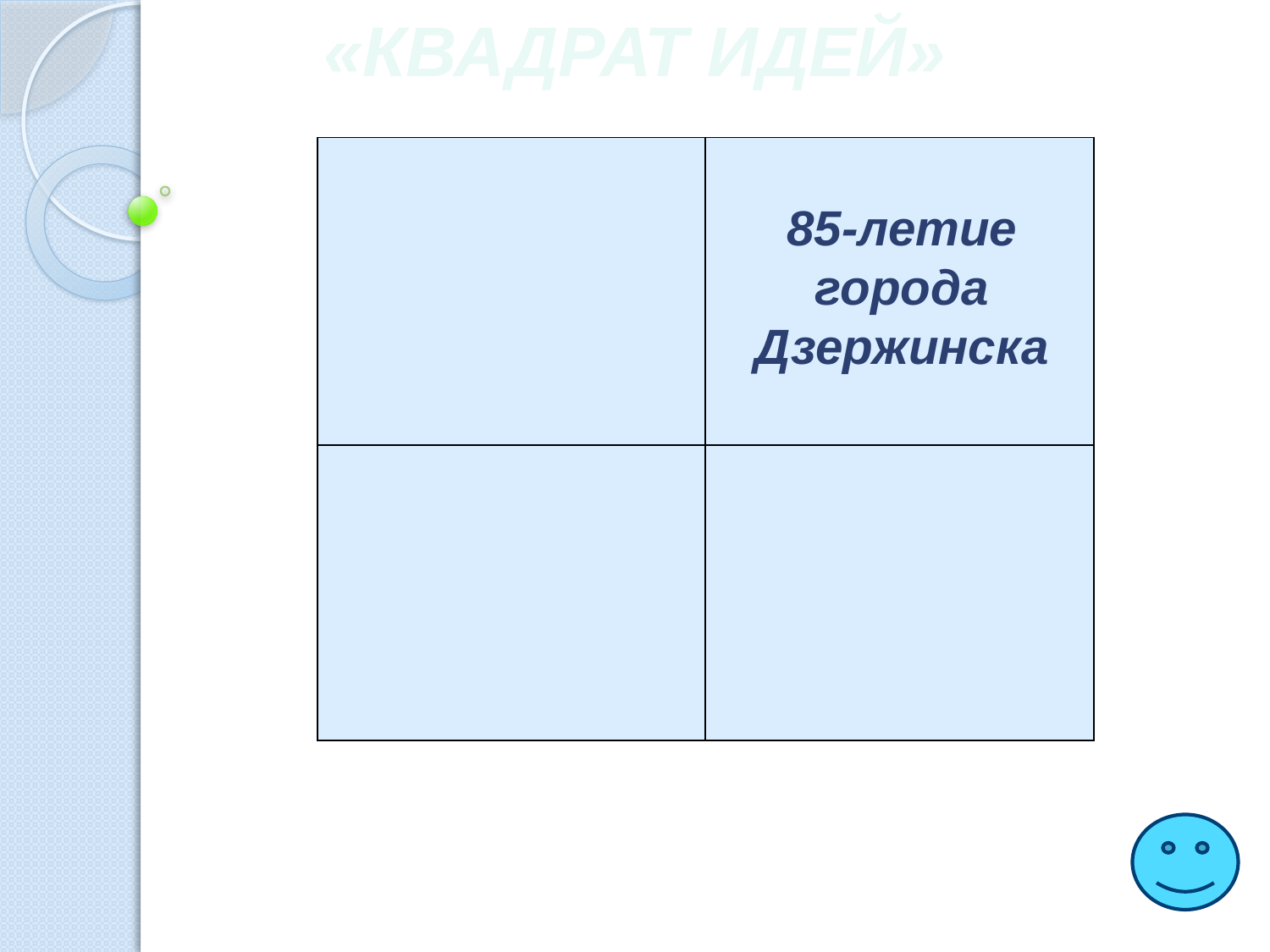

«КВАДРАТ ИДЕЙ»
|  |  |
| --- | --- |
|  |  |
85-летие
города Дзержинска